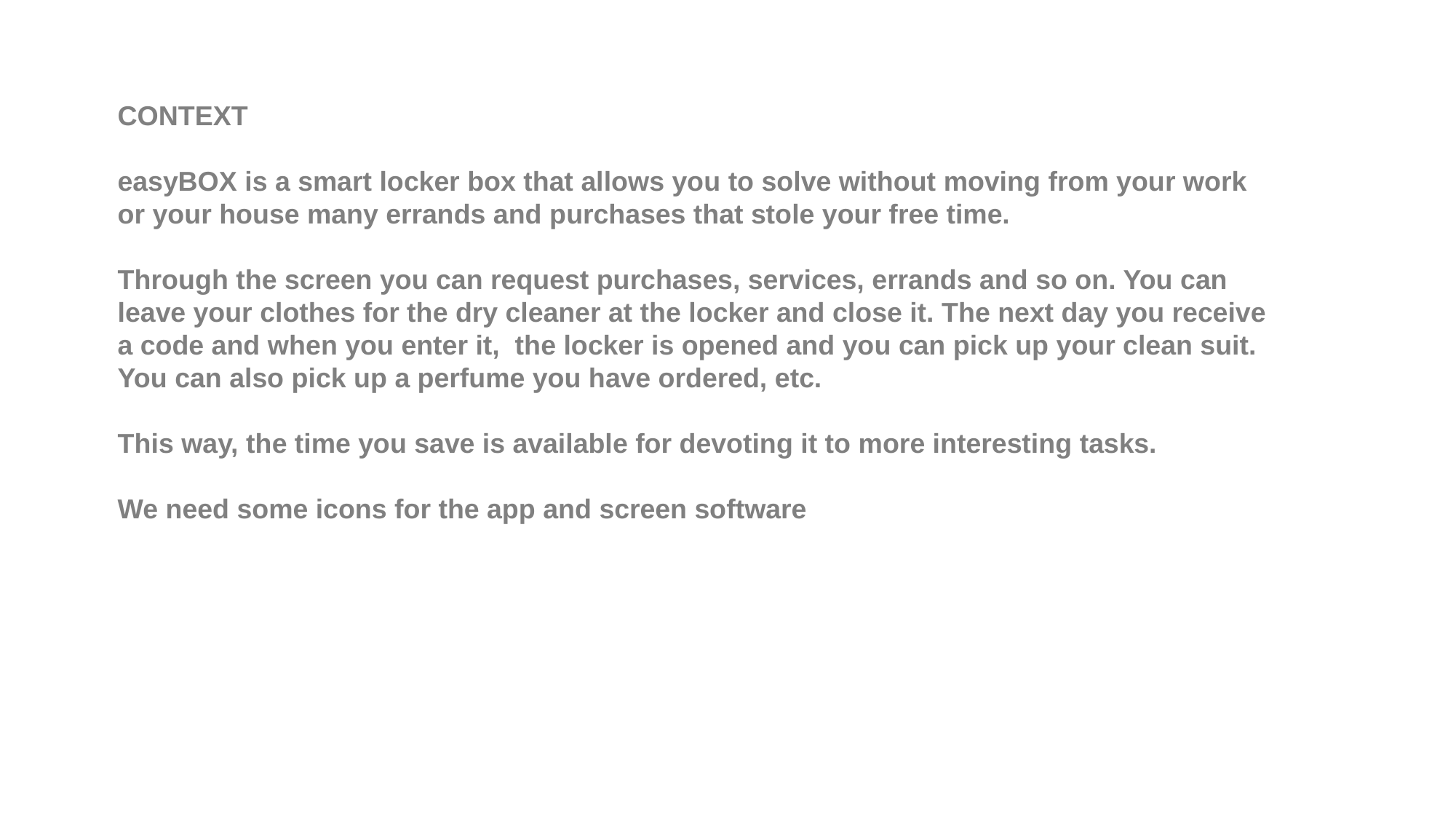

CONTEXT

easyBOX is a smart locker box that allows you to solve without moving from your work or your house many errands and purchases that stole your free time.

Through the screen you can request purchases, services, errands and so on. You can leave your clothes for the dry cleaner at the locker and close it. The next day you receive a code and when you enter it,  the locker is opened and you can pick up your clean suit. You can also pick up a perfume you have ordered, etc.

This way, the time you save is available for devoting it to more interesting tasks.

We need some icons for the app and screen software